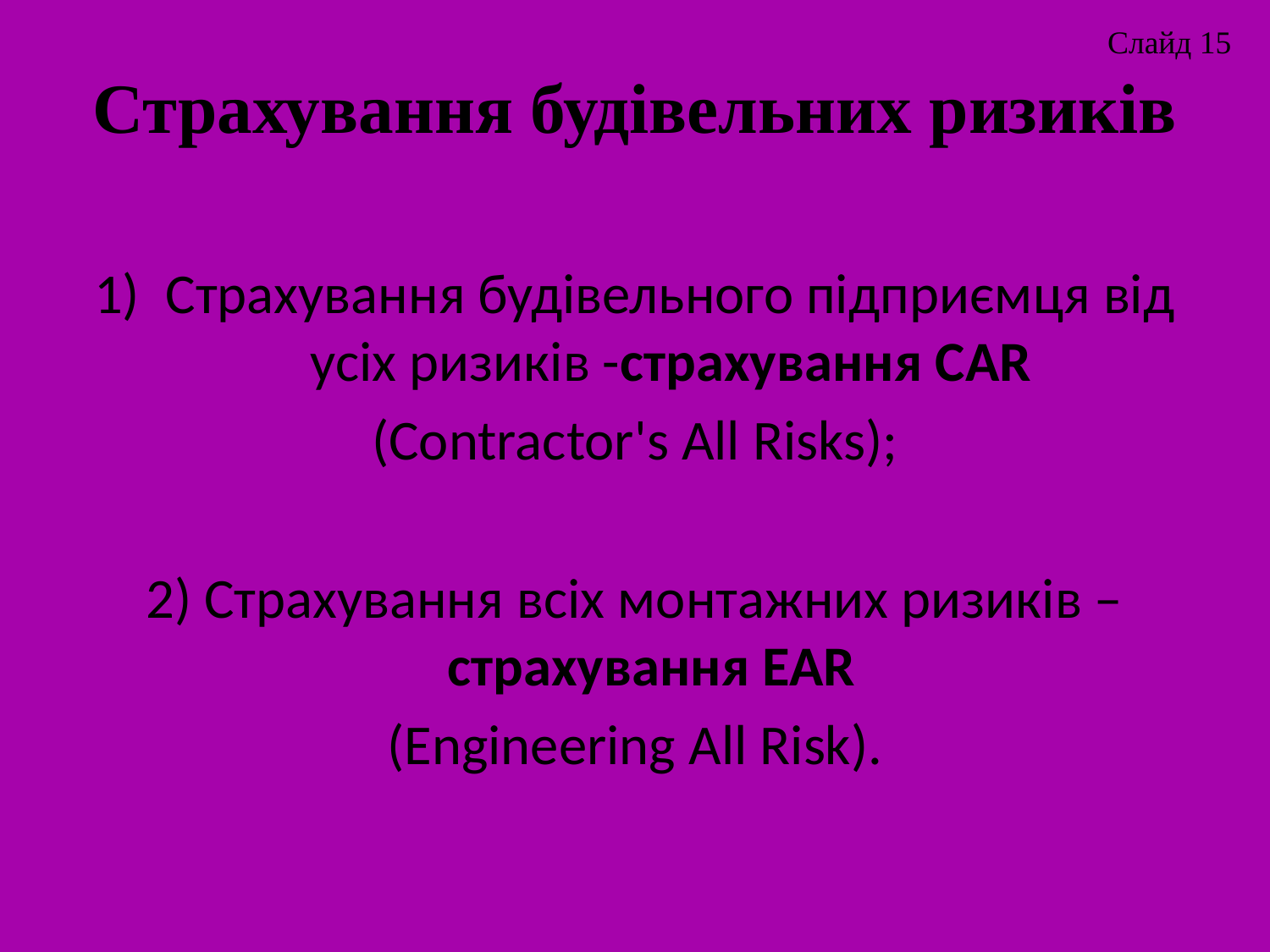

Слайд 15
Страхування будівельних ризиків

Страхування будівельного підприємця від усіх ризиків -страхування CAR
(Contractor's All Risks);

2) Страхування всіх монтажних ризиків – страхування EAR
(Engineering All Risk).